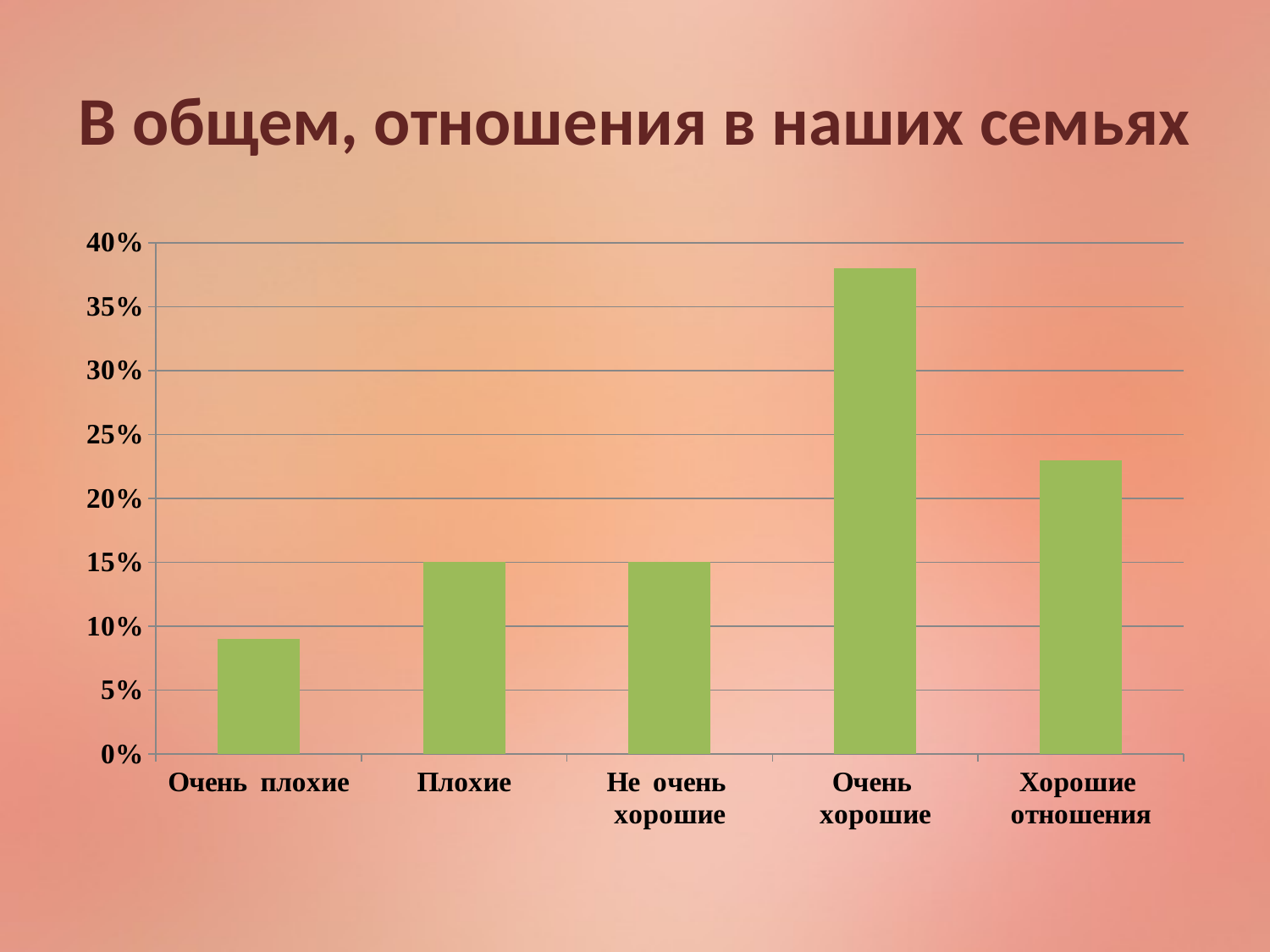

# В общем, отношения в наших семьях

### Chart

| Category | Ряд 3 |
|---|---|
| Очень  плохие | 0.09000000000000007 |
| Плохие | 0.15000000000000022 |
| Не  очень  хорошие | 0.15000000000000022 |
| Очень  хорошие | 0.3800000000000005 |
| Хорошие  отношения | 0.23 |